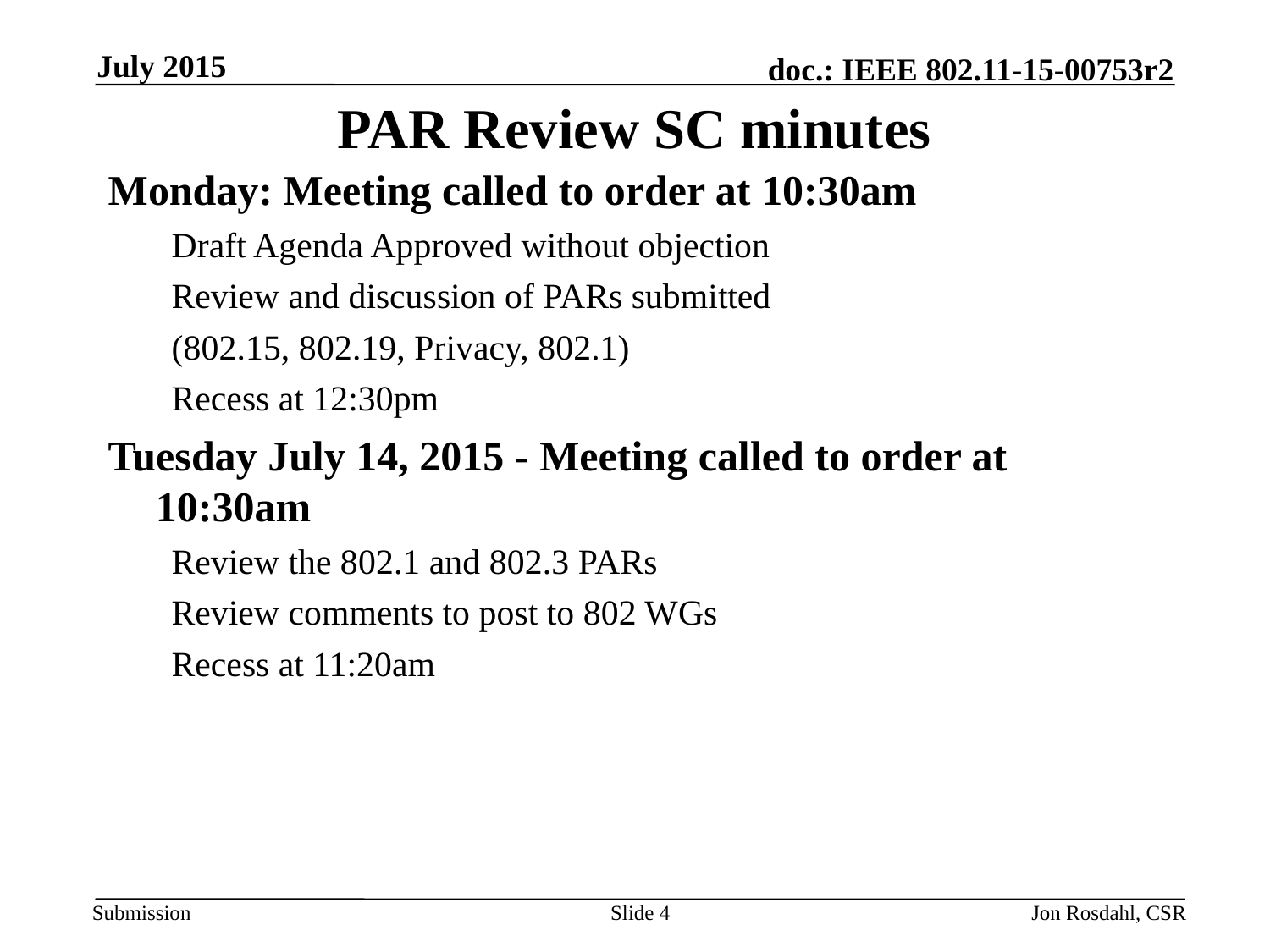

July 2015
# PAR Review SC minutes
Monday: Meeting called to order at 10:30am
Draft Agenda Approved without objection
Review and discussion of PARs submitted
(802.15, 802.19, Privacy, 802.1)
Recess at 12:30pm
Tuesday July 14, 2015 - Meeting called to order at 10:30am
Review the 802.1 and 802.3 PARs
Review comments to post to 802 WGs
Recess at 11:20am
Slide 4
Jon Rosdahl, CSR